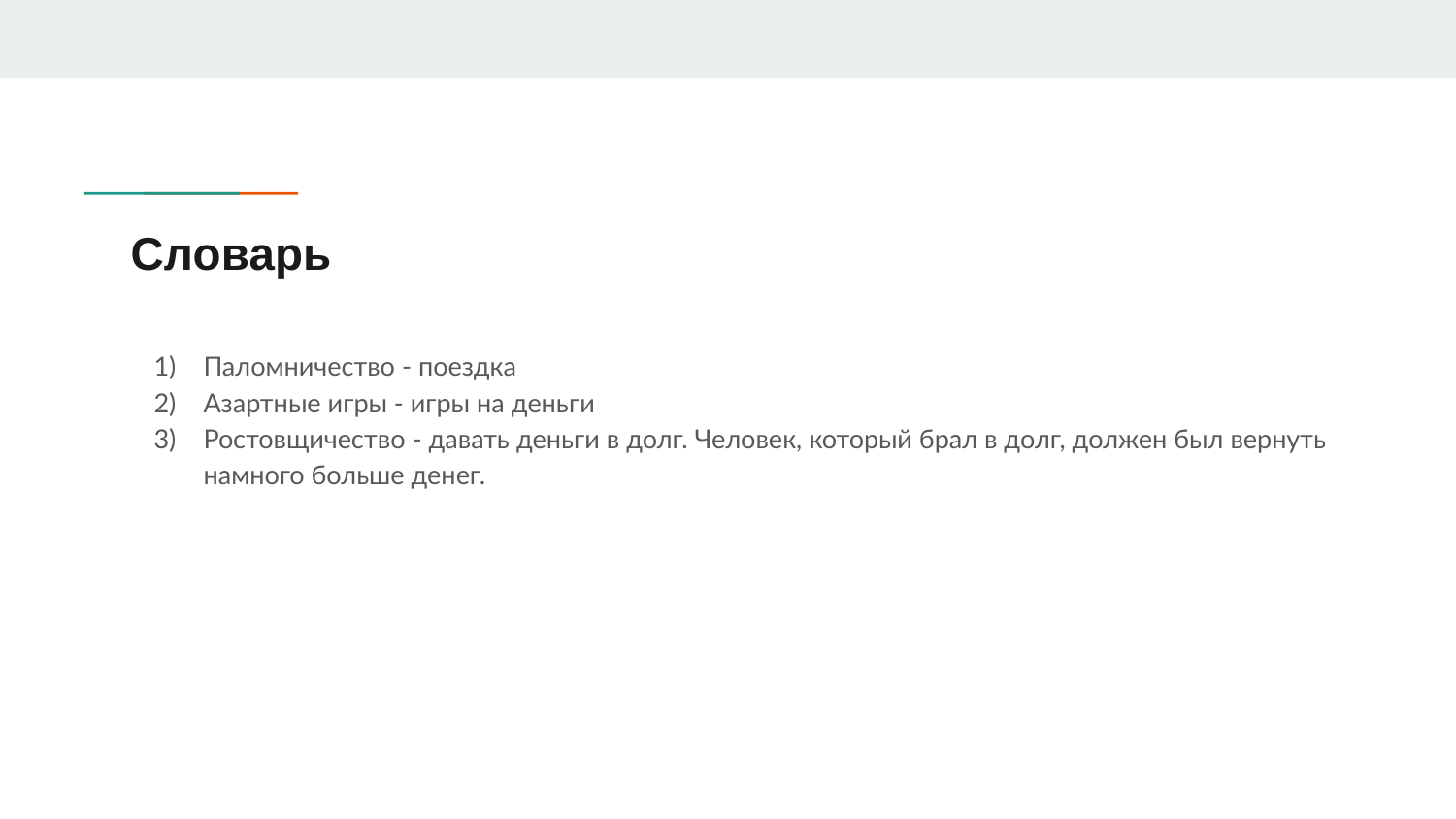

# Словарь
Паломничество - поездка
Азартные игры - игры на деньги
Ростовщичество - давать деньги в долг. Человек, который брал в долг, должен был вернуть намного больше денег.